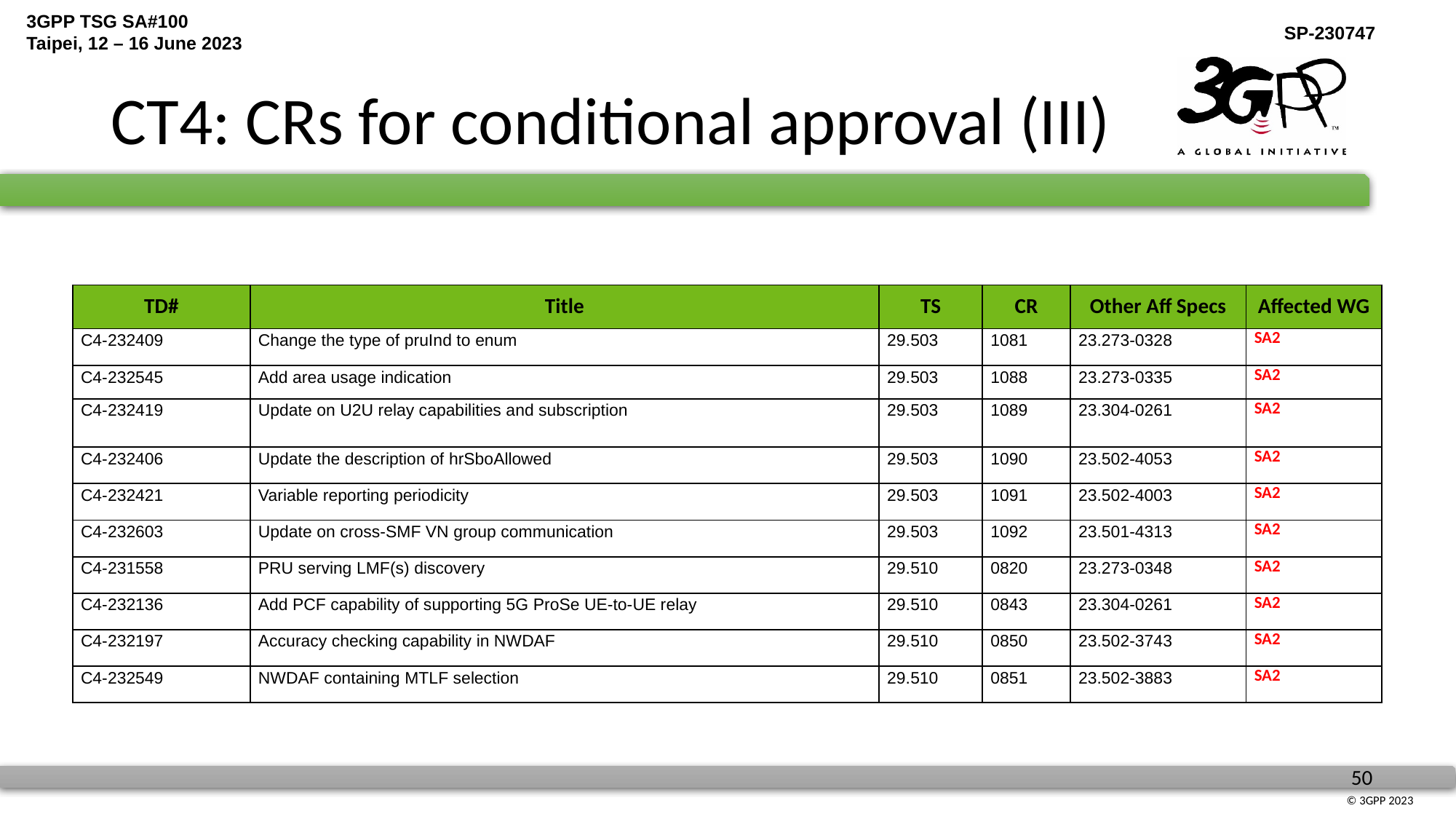

# CT4: CRs for conditional approval (III)
| TD# | Title | TS | CR | Other Aff Specs | Affected WG |
| --- | --- | --- | --- | --- | --- |
| C4-232409 | Change the type of pruInd to enum | 29.503 | 1081 | 23.273-0328 | SA2 |
| C4-232545 | Add area usage indication | 29.503 | 1088 | 23.273-0335 | SA2 |
| C4-232419 | Update on U2U relay capabilities and subscription | 29.503 | 1089 | 23.304-0261 | SA2 |
| C4-232406 | Update the description of hrSboAllowed | 29.503 | 1090 | 23.502-4053 | SA2 |
| C4-232421 | Variable reporting periodicity | 29.503 | 1091 | 23.502-4003 | SA2 |
| C4-232603 | Update on cross-SMF VN group communication | 29.503 | 1092 | 23.501-4313 | SA2 |
| C4-231558 | PRU serving LMF(s) discovery | 29.510 | 0820 | 23.273-0348 | SA2 |
| C4-232136 | Add PCF capability of supporting 5G ProSe UE-to-UE relay | 29.510 | 0843 | 23.304-0261 | SA2 |
| C4-232197 | Accuracy checking capability in NWDAF | 29.510 | 0850 | 23.502-3743 | SA2 |
| C4-232549 | NWDAF containing MTLF selection | 29.510 | 0851 | 23.502-3883 | SA2 |